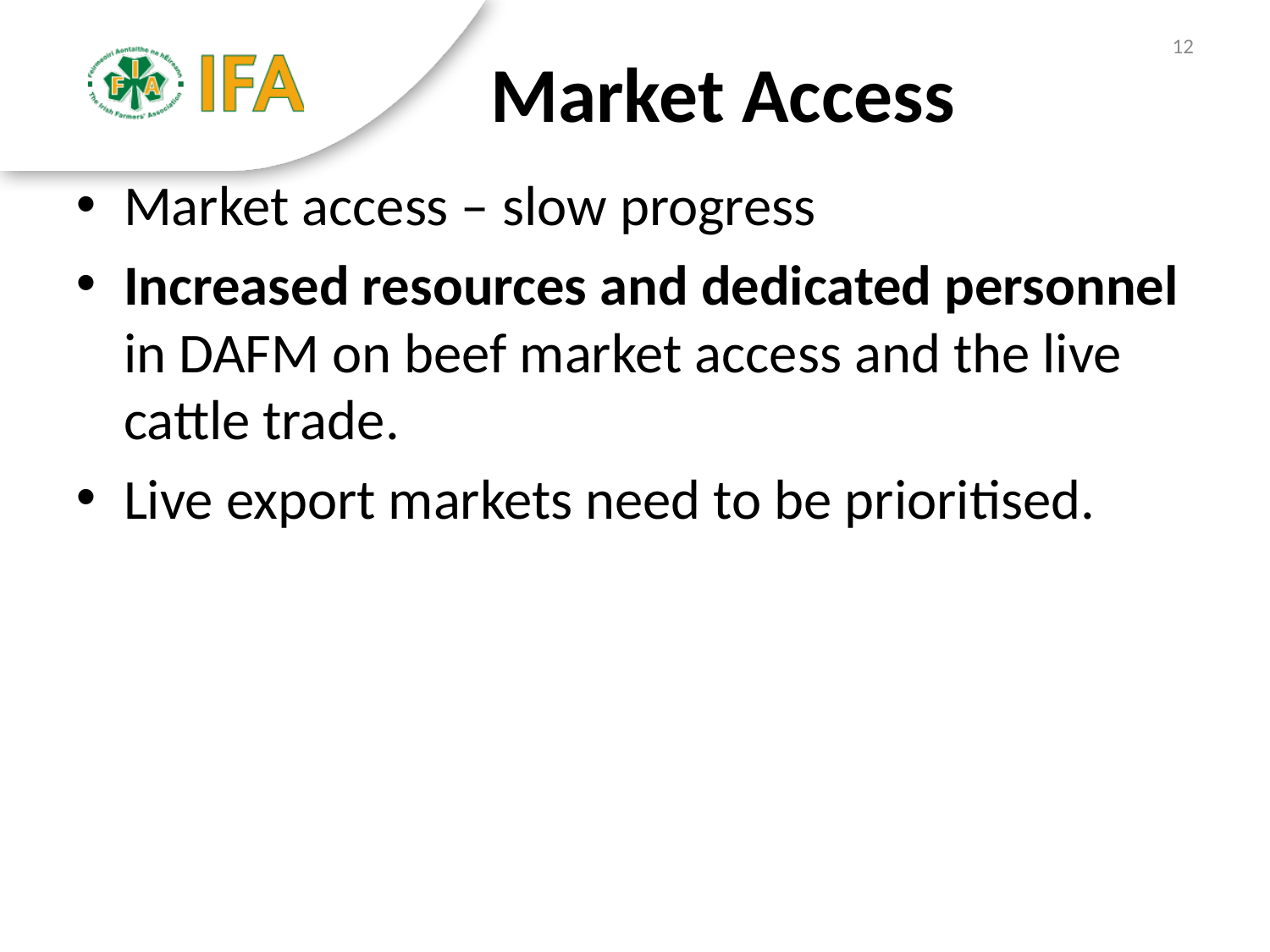

12
# Market Access
Market access – slow progress
Increased resources and dedicated personnel in DAFM on beef market access and the live cattle trade.
Live export markets need to be prioritised.